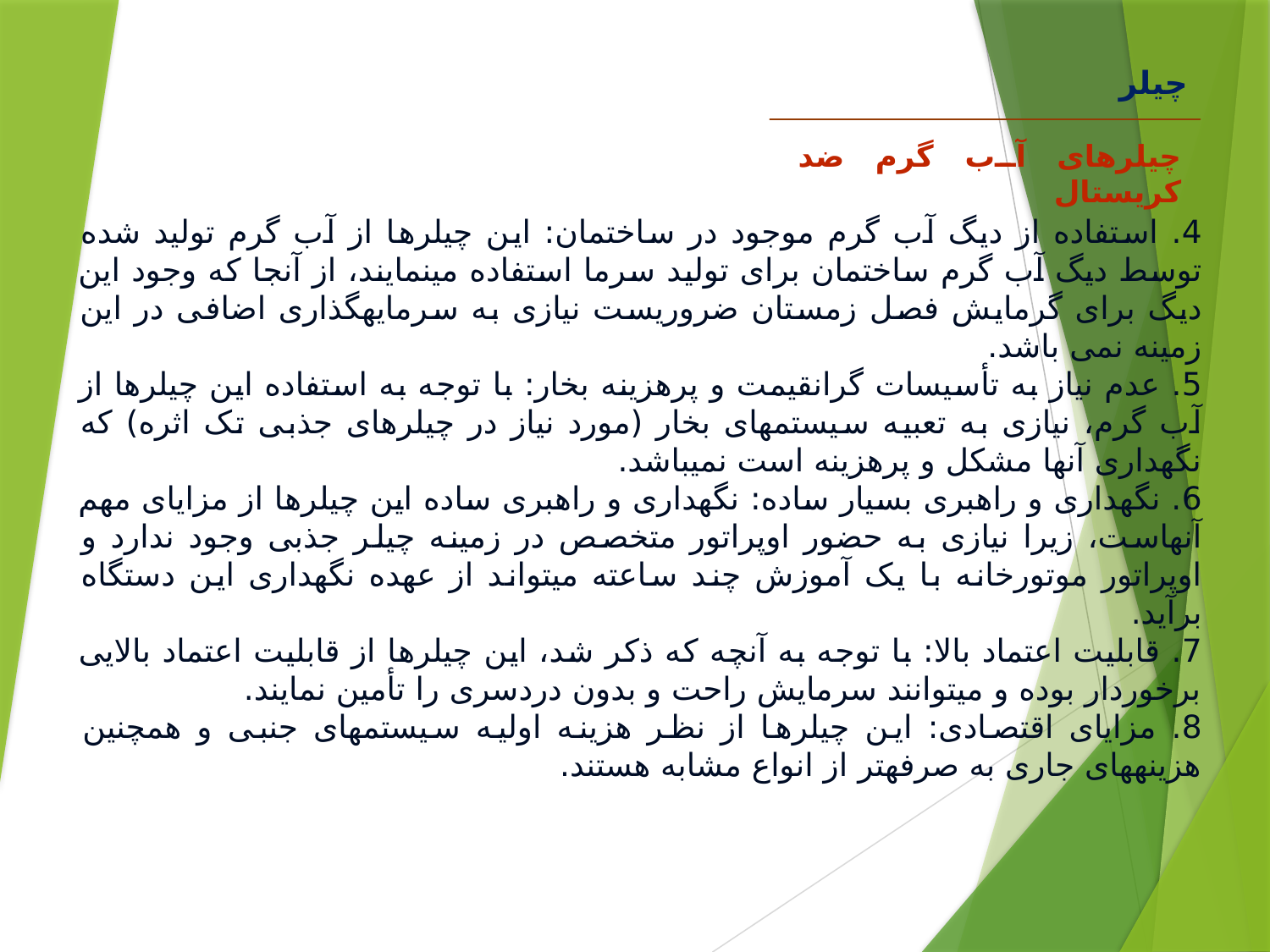

چیلر
چیلرهای آب گرم ضد کریستال
4. استفاده از دیگ آب گرم موجود در ساختمان: این چیلرها از آب گرم تولید شده توسط دیگ آب گرم ساختمان برای تولید سرما استفاده می‏نمایند، از آنجا که وجود این دیگ برای گرمایش فصل زمستان ضروریست نیازی به سرمایه‏گذاری اضافی در این زمینه نمی باشد.
5. عدم نیاز به تأسیسات گران‏قیمت و پرهزینه بخار: با توجه به استفاده این چیلرها از آب گرم، نیازی به تعبیه سیستم‏های بخار (مورد نیاز در چیلرهای جذبی تک اثره) که نگهداری آنها مشکل و پرهزینه است نمی‏باشد.
6. نگهداری و راهبری بسیار ساده: نگهداری و راهبری ساده این چیلرها از مزایای مهم آنهاست، زیرا نیازی به حضور اوپراتور متخصص در زمینه چیلر جذبی وجود ندارد و اوپراتور موتورخانه با یک آموزش چند ساعته می‏تواند از عهده نگهداری این دستگاه برآید.
7. قابلیت اعتماد بالا: با توجه به آنچه که ذکر شد، این چیلرها از قابلیت اعتماد بالایی برخوردار بوده و می‏توانند سرمایش راحت و بدون دردسری را تأمین نمایند.
8. مزایای اقتصادی: این چیلرها از نظر هزینه اولیه سیستم‏های جنبی و همچنین هزینه‏های جاری به صرفه‏تر از انواع مشابه هستند.